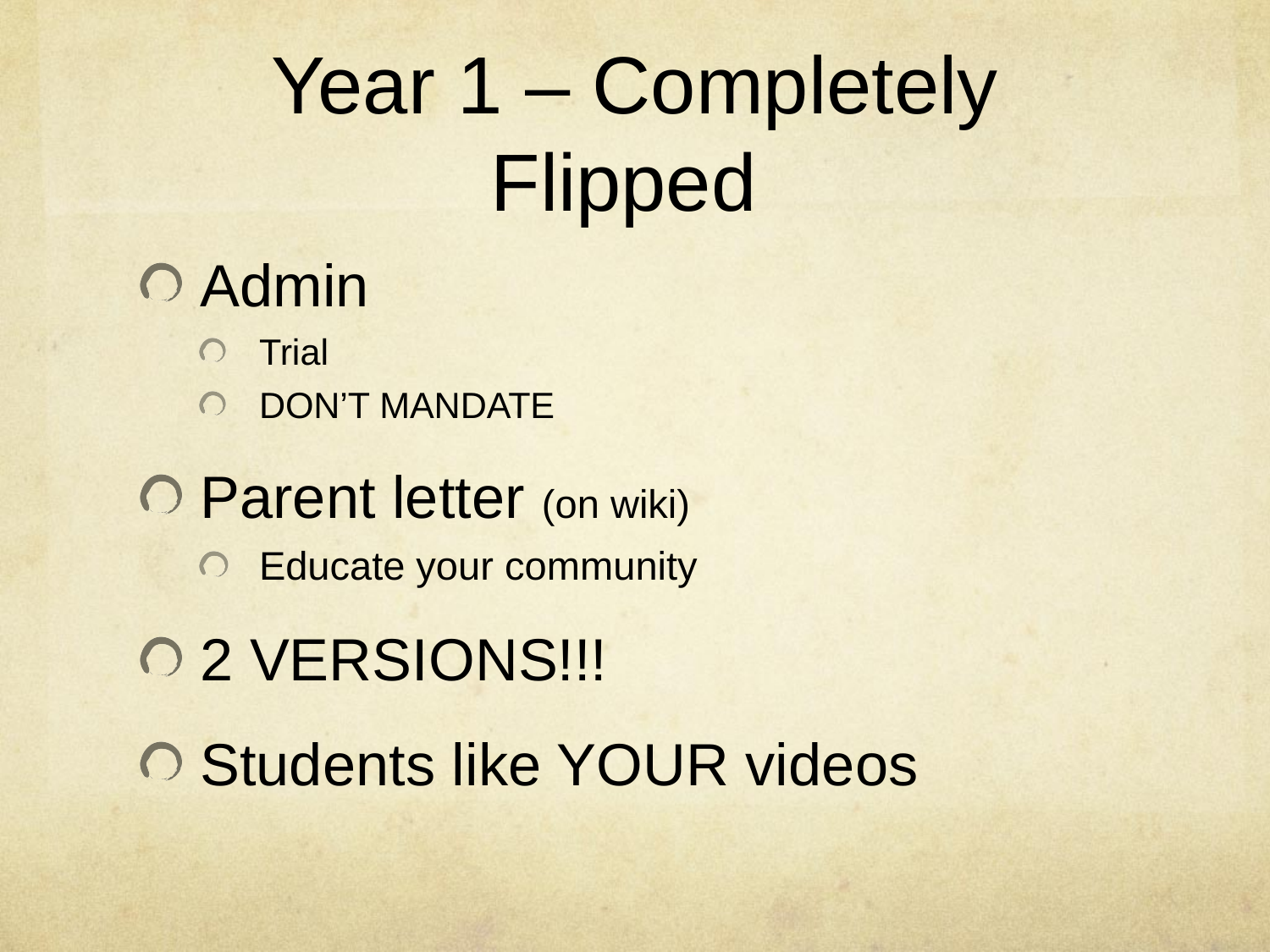

# Year 1 – Completely Flipped
Admin
Trial
DON’T MANDATE
Parent letter (on wiki)
Educate your community
2 VERSIONS!!!
Students like YOUR videos